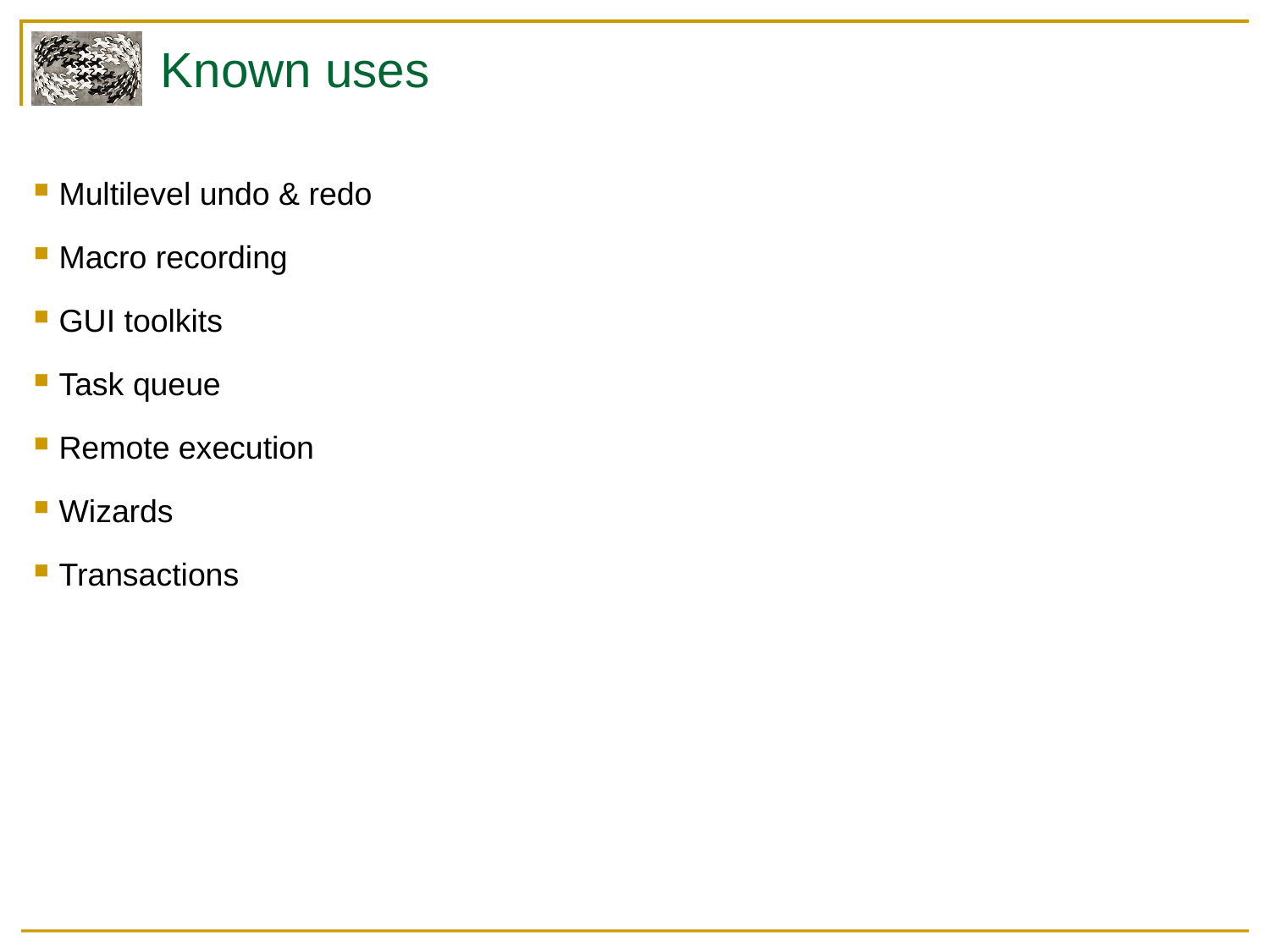

# Known uses
Multilevel undo & redo
Macro recording
GUI toolkits
Task queue
Remote execution
Wizards
Transactions